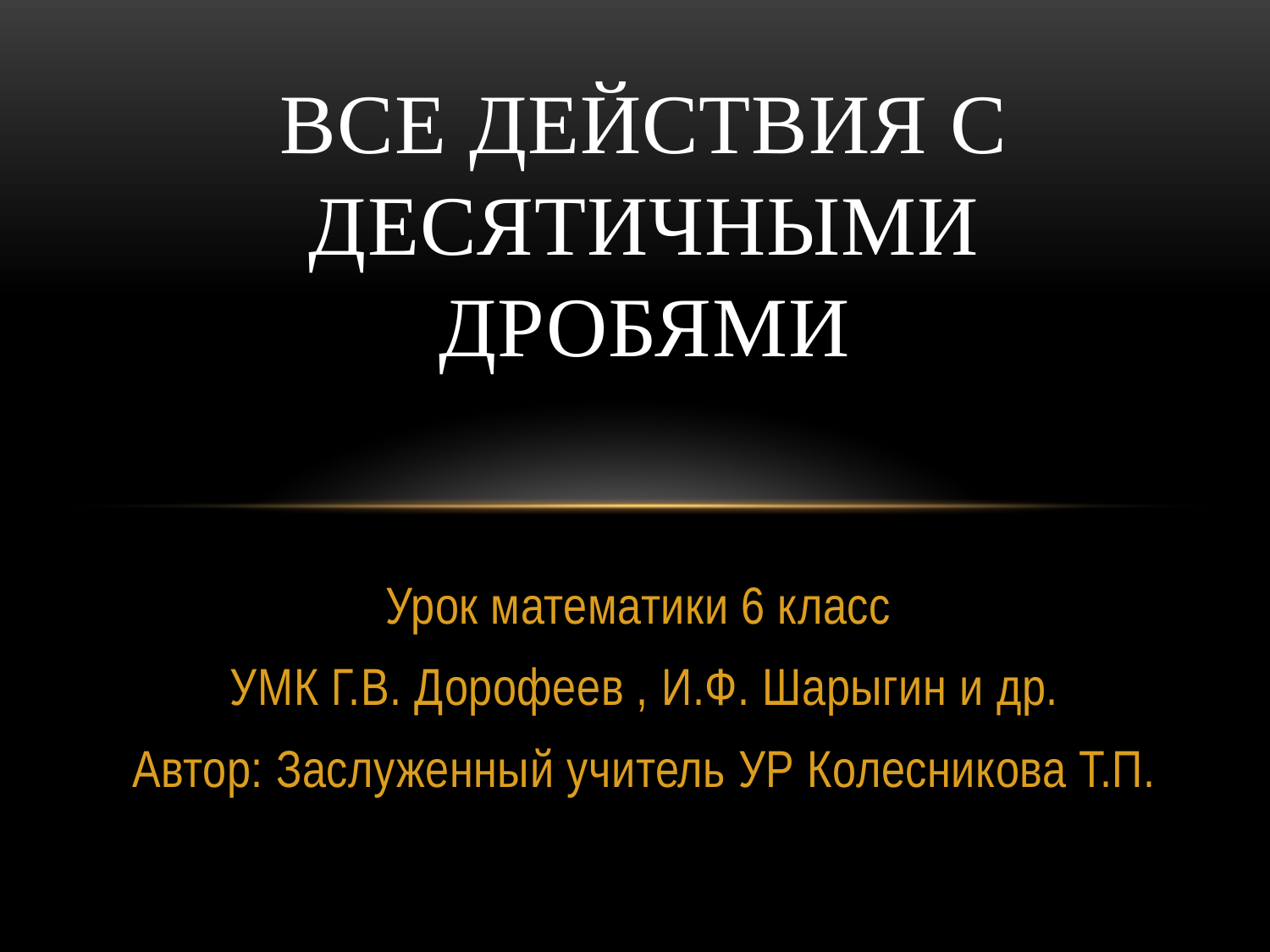

# Все действия с десятичными дробями
Урок математики 6 класс
УМК Г.В. Дорофеев , И.Ф. Шарыгин и др.
Автор: Заслуженный учитель УР Колесникова Т.П.